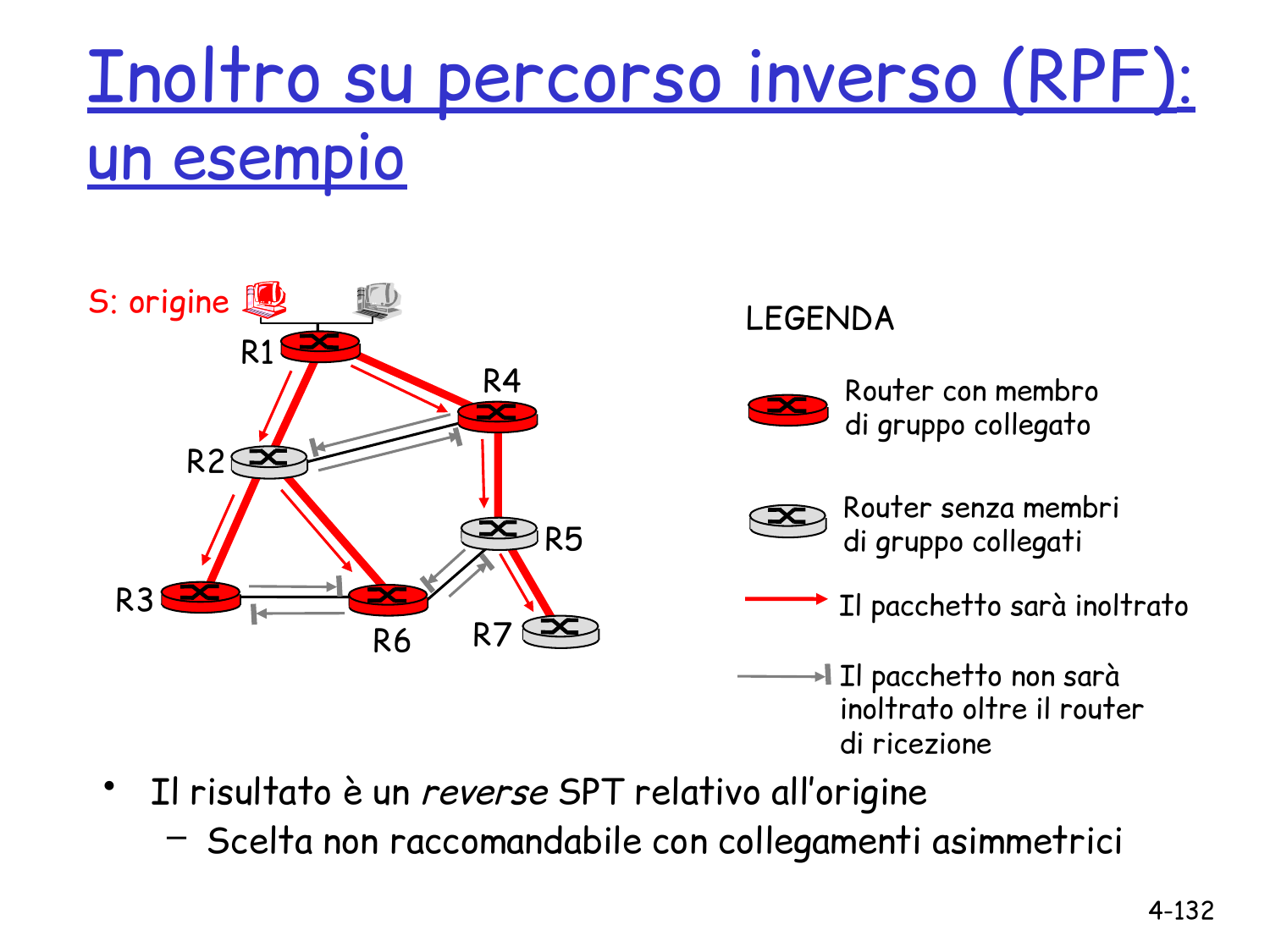

# Inoltro su percorso inverso (RPF): un esempio
S: origine

LEGENDA
R1

R4

Router con membro
di gruppo collegato

R2

Router senza membri
di gruppo collegati

R5

R3
Il pacchetto sarà inoltrato

R7

R6

Il pacchetto non sarà
inoltrato oltre il router
di ricezione

Il risultato è un reverse SPT relativo all’origine
Scelta non raccomandabile con collegamenti asimmetrici
4-132